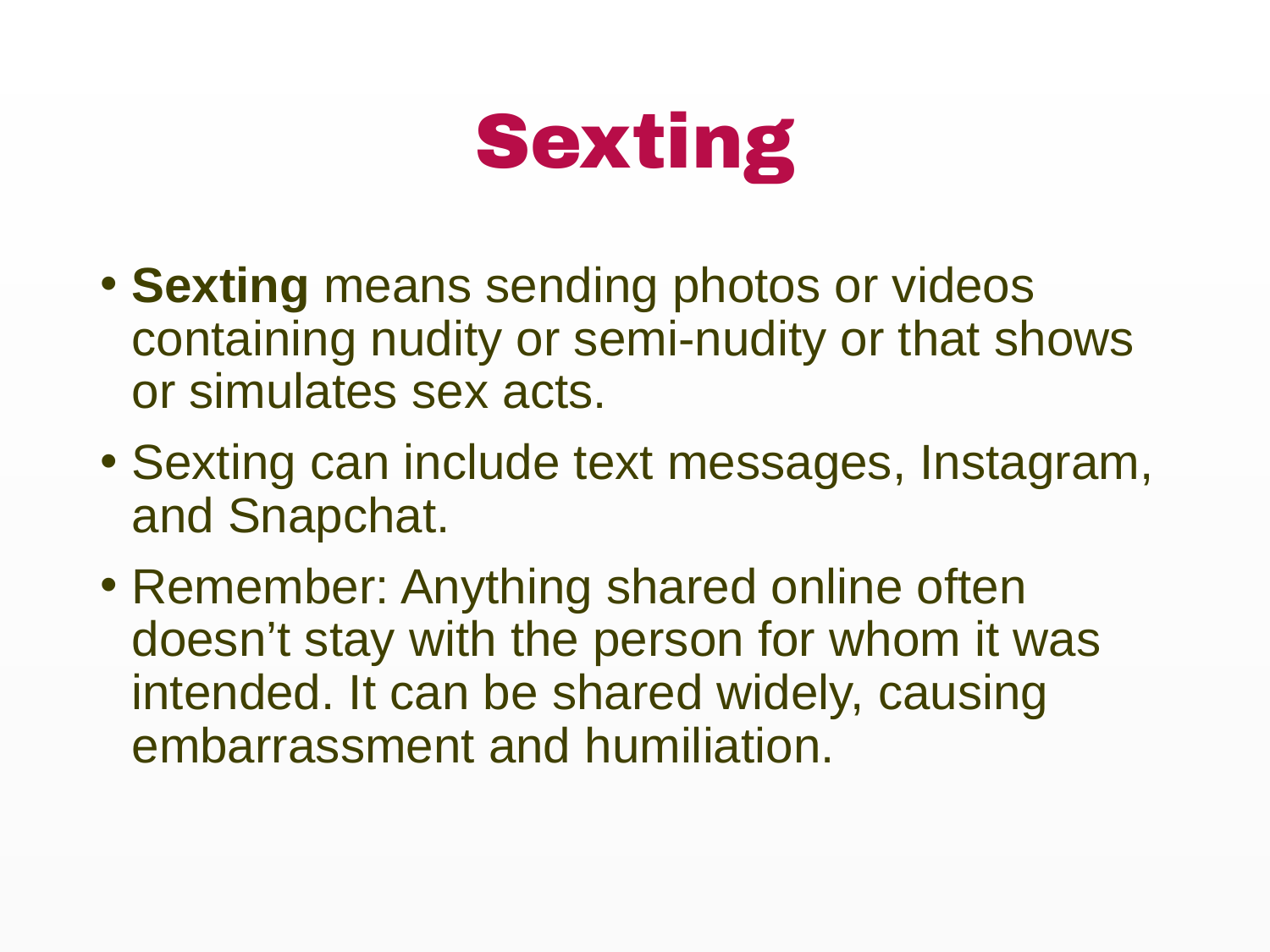

# Sexting
Sexting means sending photos or videos containing nudity or semi-nudity or that shows or simulates sex acts.
Sexting can include text messages, Instagram, and Snapchat.
Remember: Anything shared online often doesn’t stay with the person for whom it was intended. It can be shared widely, causing embarrassment and humiliation.